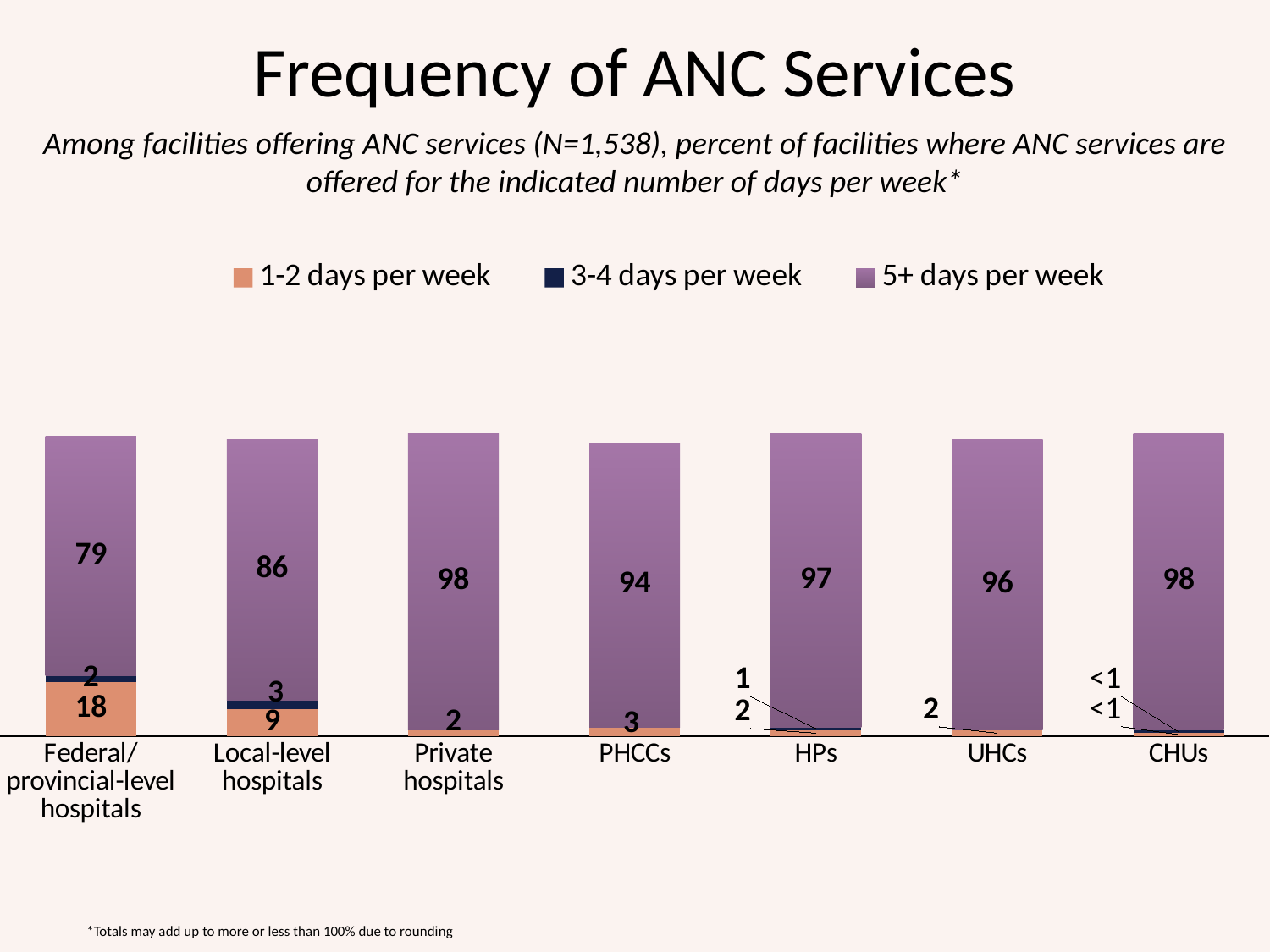

# Frequency of ANC Services
Among facilities offering ANC services (N=1,538), percent of facilities where ANC services are offered for the indicated number of days per week*

### Chart

| Category | 1-2 days per week | 3-4 days per week | 5+ days per week |
|---|---|---|---|
| Federal/ provincial-level hospitals | 18.0 | 2.0 | 79.0 |
| Local-level hospitals | 9.0 | 3.0 | 86.0 |
| Private hospitals | 2.0 | None | 98.0 |
| PHCCs | 3.0 | None | 94.0 |
| HPs | 2.0 | 1.0 | 97.0 |
| UHCs | 2.0 | None | 96.0 |
| CHUs | 1.0 | 1.0 | 98.0 |
*Totals may add up to more or less than 100% due to rounding